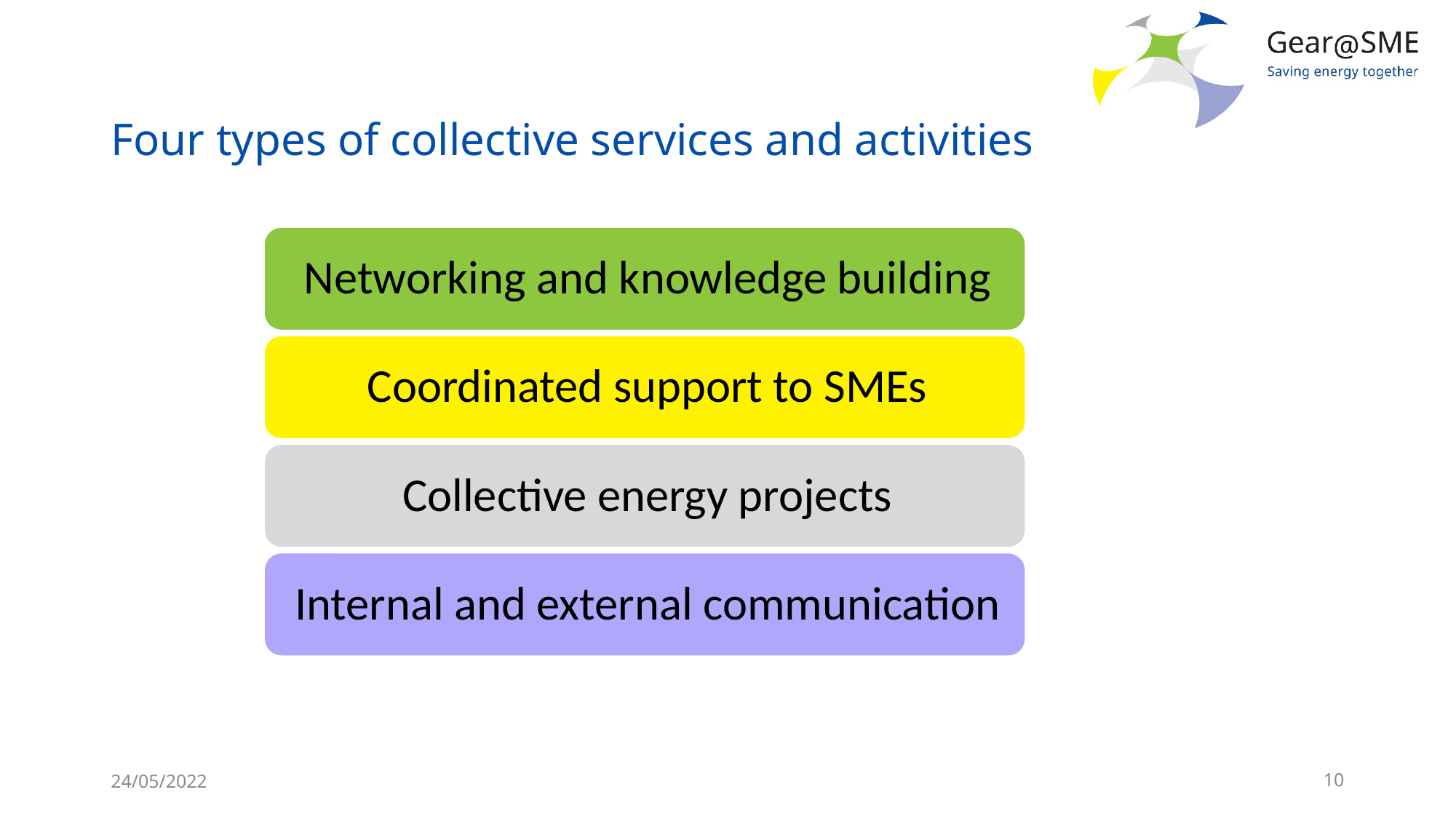

# Four types of collective services and activities
Networking and knowledge building
Coordinated support to SMEs
Collective energy projects
Internal and external communication
24/05/2022
10